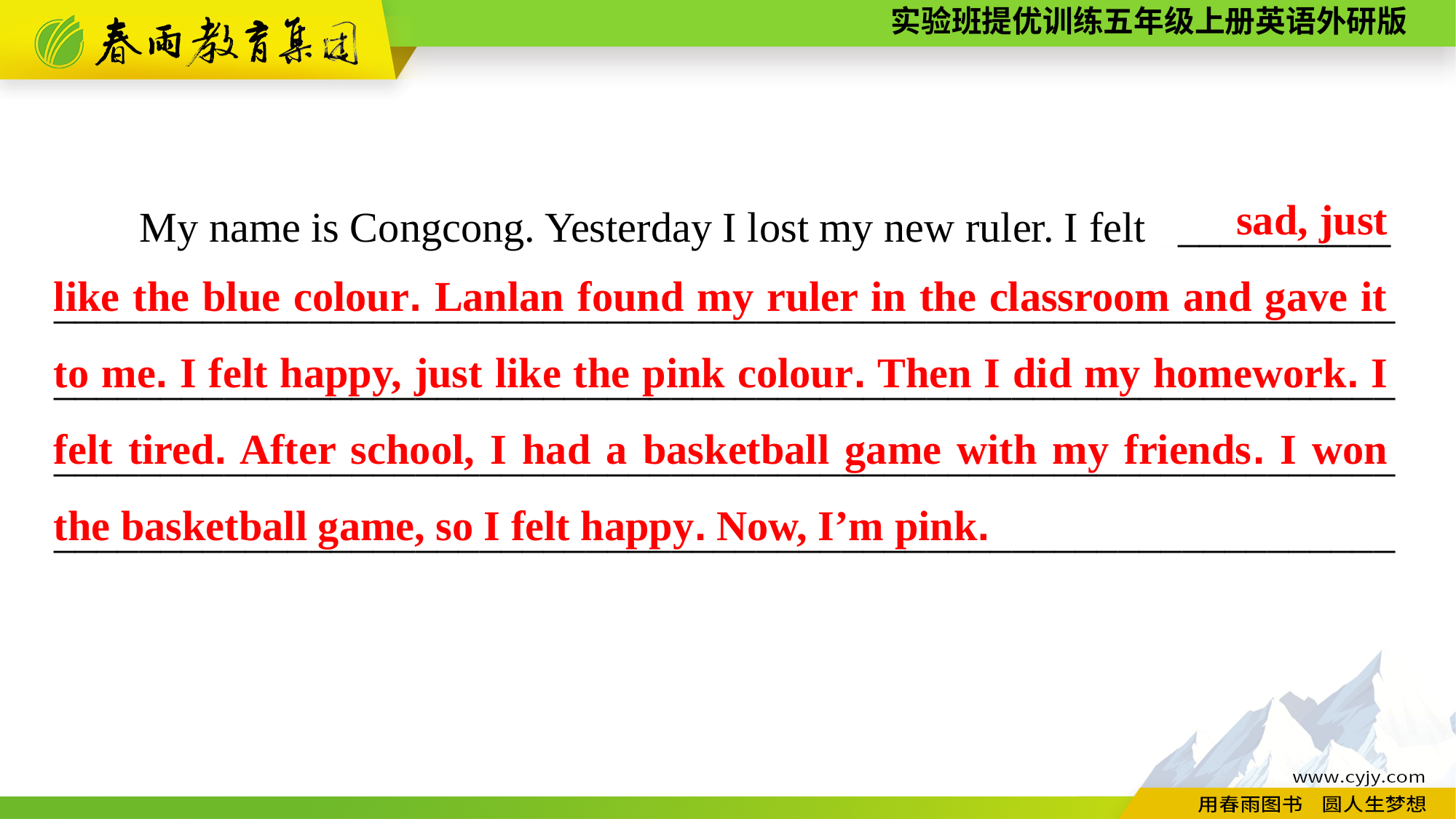

sad, just like the blue colour. Lanlan found my ruler in the classroom and gave it to me. I felt happy, just like the pink colour. Then I did my homework. I felt tired. After school, I had a basketball game with my friends. I won the basketball game, so I felt happy. Now, I’m pink.
My name is Congcong. Yesterday I lost my new ruler. I felt ___________
_______________________________________________________________
_______________________________________________________________
_______________________________________________________________
_______________________________________________________________